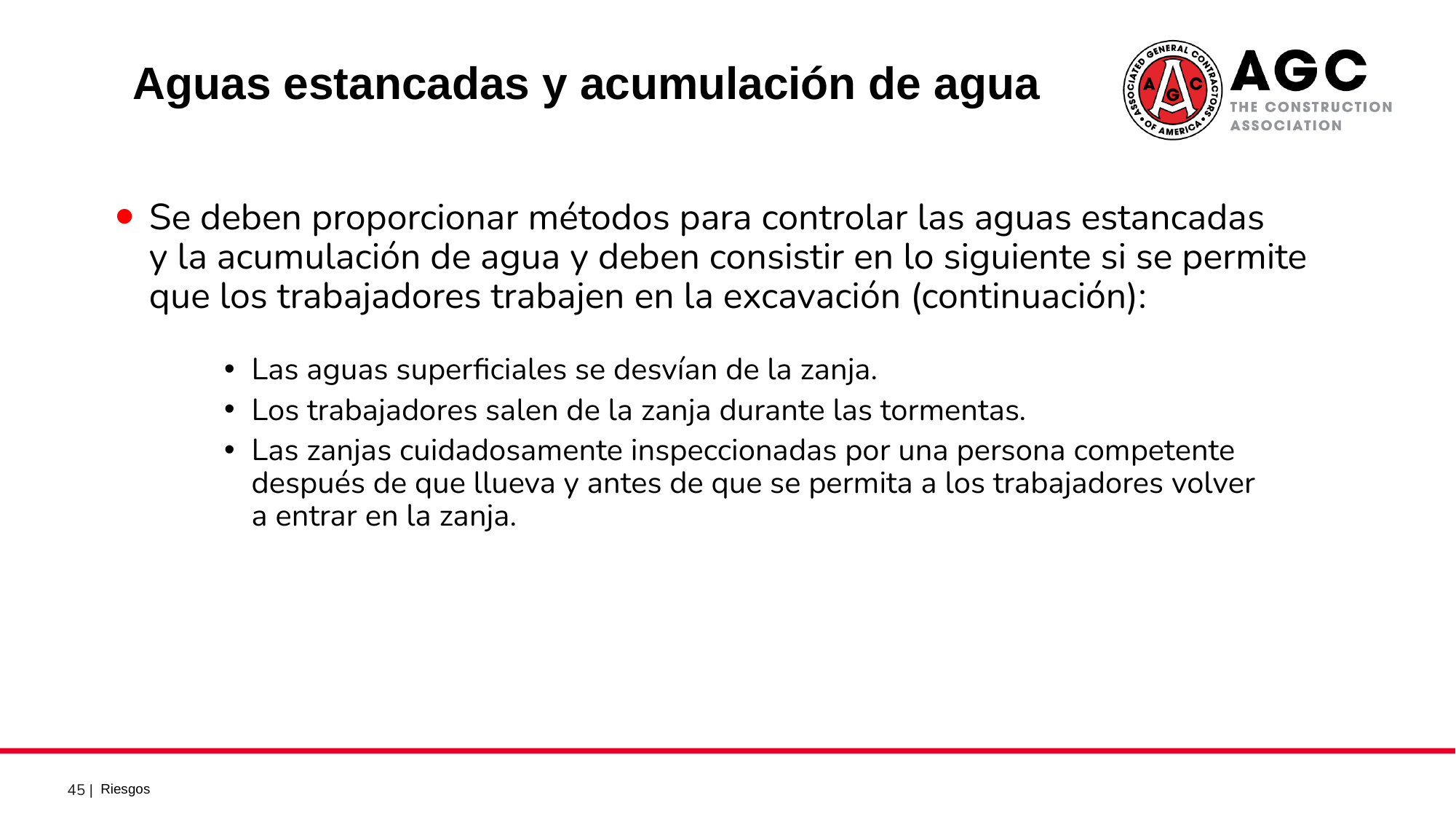

Aguas estancadas y acumulación de agua
Se deben proporcionar métodos para controlar las aguas estancadas
y la acumulación de agua y deben consistir en lo siguiente si se permite que los trabajadores trabajen en la excavación (continuación):

Las aguas superficiales se desvían de la zanja.
Los trabajadores salen de la zanja durante las tormentas.
Las zanjas cuidadosamente inspeccionadas por una persona competente después de que llueva y antes de que se permita a los trabajadores volver
a entrar en la zanja.

Riesgos